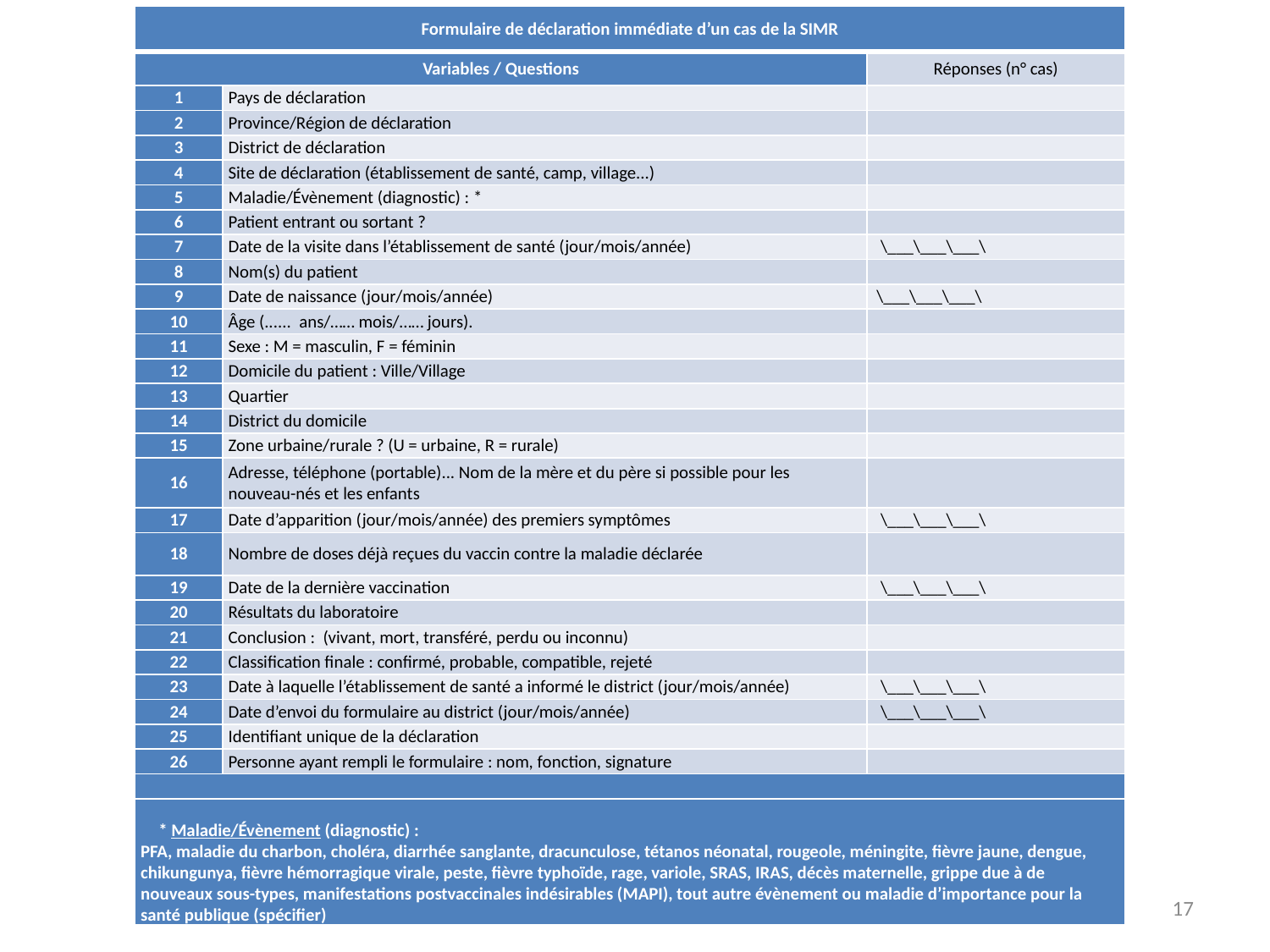

| Formulaire de déclaration immédiate d’un cas de la SIMR |  |  |
| --- | --- | --- |
| Variables / Questions |  | Réponses (n° cas) |
| 1 | Pays de déclaration |  |
| 2 | Province/Région de déclaration |  |
| 3 | District de déclaration |  |
| 4 | Site de déclaration (établissement de santé, camp, village...) |  |
| 5 | Maladie/Évènement (diagnostic) : \* |  |
| 6 | Patient entrant ou sortant ? |  |
| 7 | Date de la visite dans l’établissement de santé (jour/mois/année) | \\_\_\_\\_\_\_\\_\_\_\ |
| 8 | Nom(s) du patient |  |
| 9 | Date de naissance (jour/mois/année) | \\_\_\_\\_\_\_\\_\_\_\ |
| 10 | Âge (......  ans/…… mois/…… jours). |  |
| 11 | Sexe : M = masculin, F = féminin |  |
| 12 | Domicile du patient : Ville/Village |  |
| 13 | Quartier |  |
| 14 | District du domicile |  |
| 15 | Zone urbaine/rurale ? (U = urbaine, R = rurale) |  |
| 16 | Adresse, téléphone (portable)... Nom de la mère et du père si possible pour les nouveau-nés et les enfants |  |
| 17 | Date d’apparition (jour/mois/année) des premiers symptômes | \\_\_\_\\_\_\_\\_\_\_\ |
| 18 | Nombre de doses déjà reçues du vaccin contre la maladie déclarée |  |
| 19 | Date de la dernière vaccination | \\_\_\_\\_\_\_\\_\_\_\ |
| 20 | Résultats du laboratoire |  |
| 21 | Conclusion : (vivant, mort, transféré, perdu ou inconnu) |  |
| 22 | Classification finale : confirmé, probable, compatible, rejeté |  |
| 23 | Date à laquelle l’établissement de santé a informé le district (jour/mois/année) | \\_\_\_\\_\_\_\\_\_\_\ |
| 24 | Date d’envoi du formulaire au district (jour/mois/année) | \\_\_\_\\_\_\_\\_\_\_\ |
| 25 | Identifiant unique de la déclaration |  |
| 26 | Personne ayant rempli le formulaire : nom, fonction, signature |  |
|  |  |  |
| \* Maladie/Évènement (diagnostic) : PFA, maladie du charbon, choléra, diarrhée sanglante, dracunculose, tétanos néonatal, rougeole, méningite, fièvre jaune, dengue, chikungunya, fièvre hémorragique virale, peste, fièvre typhoïde, rage, variole, SRAS, IRAS, décès maternelle, grippe due à de nouveaux sous-types, manifestations postvaccinales indésirables (MAPI), tout autre évènement ou maladie d’importance pour la santé publique (spécifier) |  |  |
17